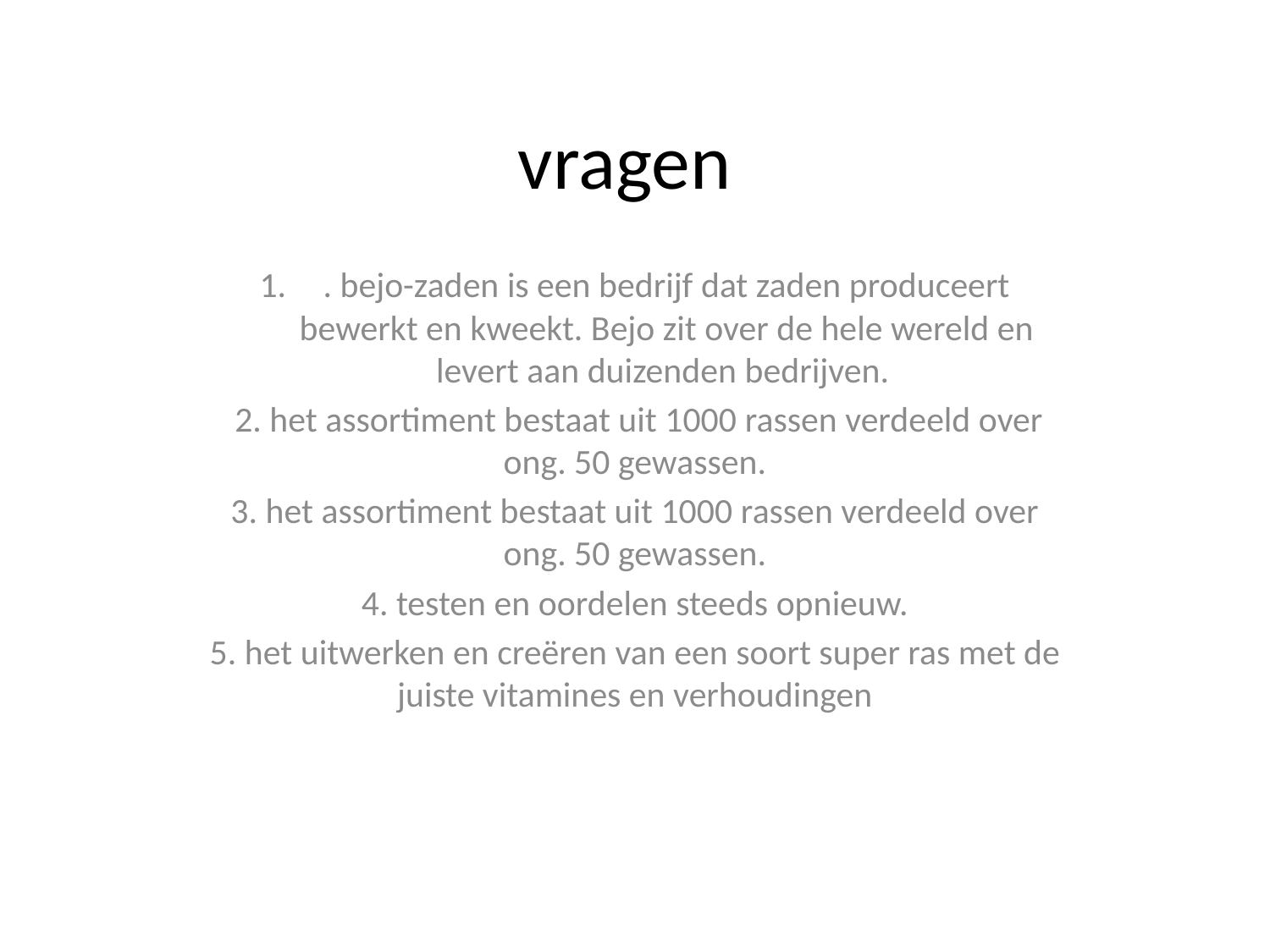

# vragen
. bejo-zaden is een bedrijf dat zaden produceert bewerkt en kweekt. Bejo zit over de hele wereld en levert aan duizenden bedrijven.
 2. het assortiment bestaat uit 1000 rassen verdeeld over ong. 50 gewassen.
3. het assortiment bestaat uit 1000 rassen verdeeld over ong. 50 gewassen.
4. testen en oordelen steeds opnieuw.
5. het uitwerken en creëren van een soort super ras met de juiste vitamines en verhoudingen